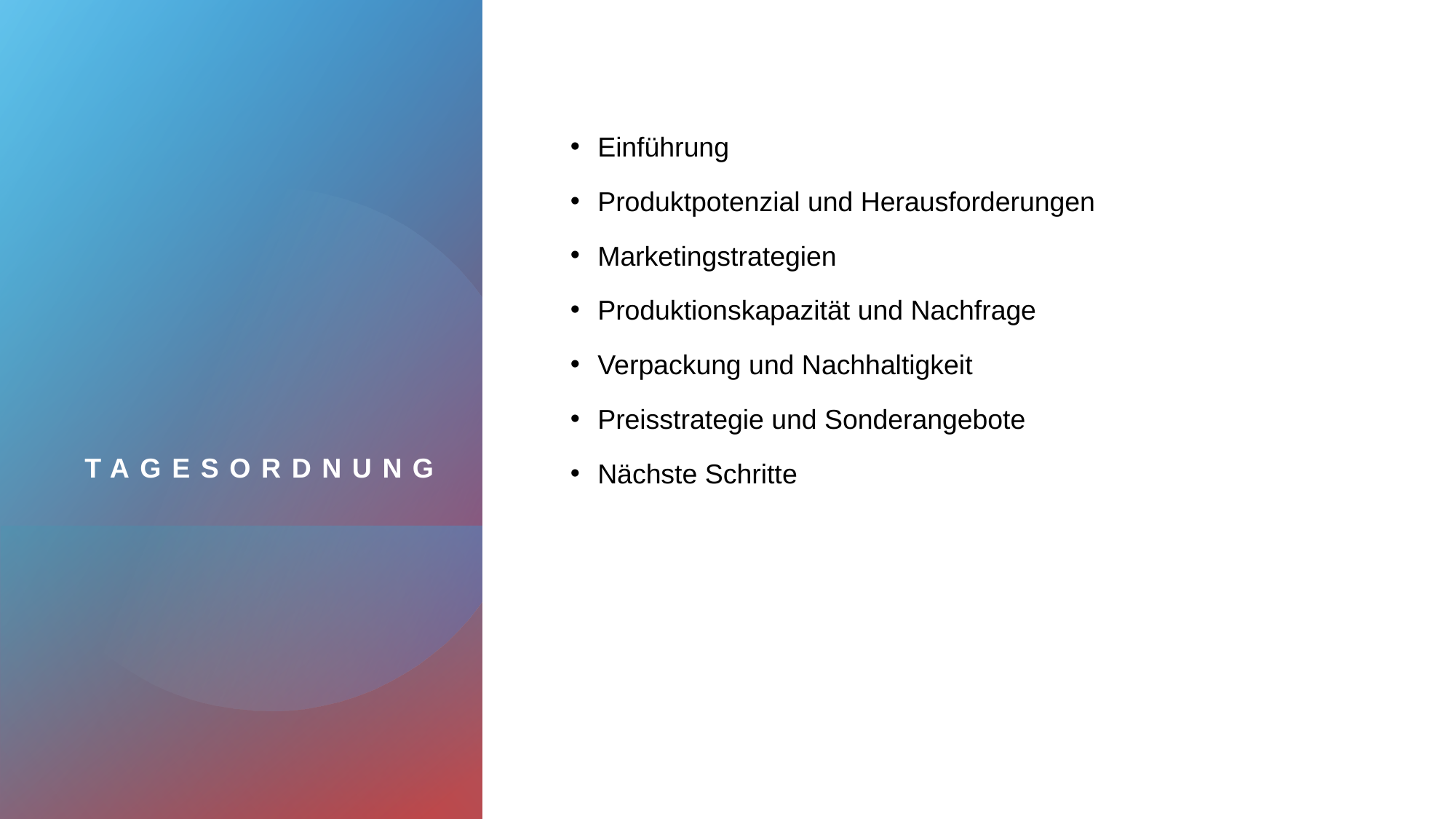

# Tagesordnung
Einführung
Produktpotenzial und Herausforderungen
Marketingstrategien
Produktionskapazität und Nachfrage
Verpackung und Nachhaltigkeit
Preisstrategie und Sonderangebote
Nächste Schritte